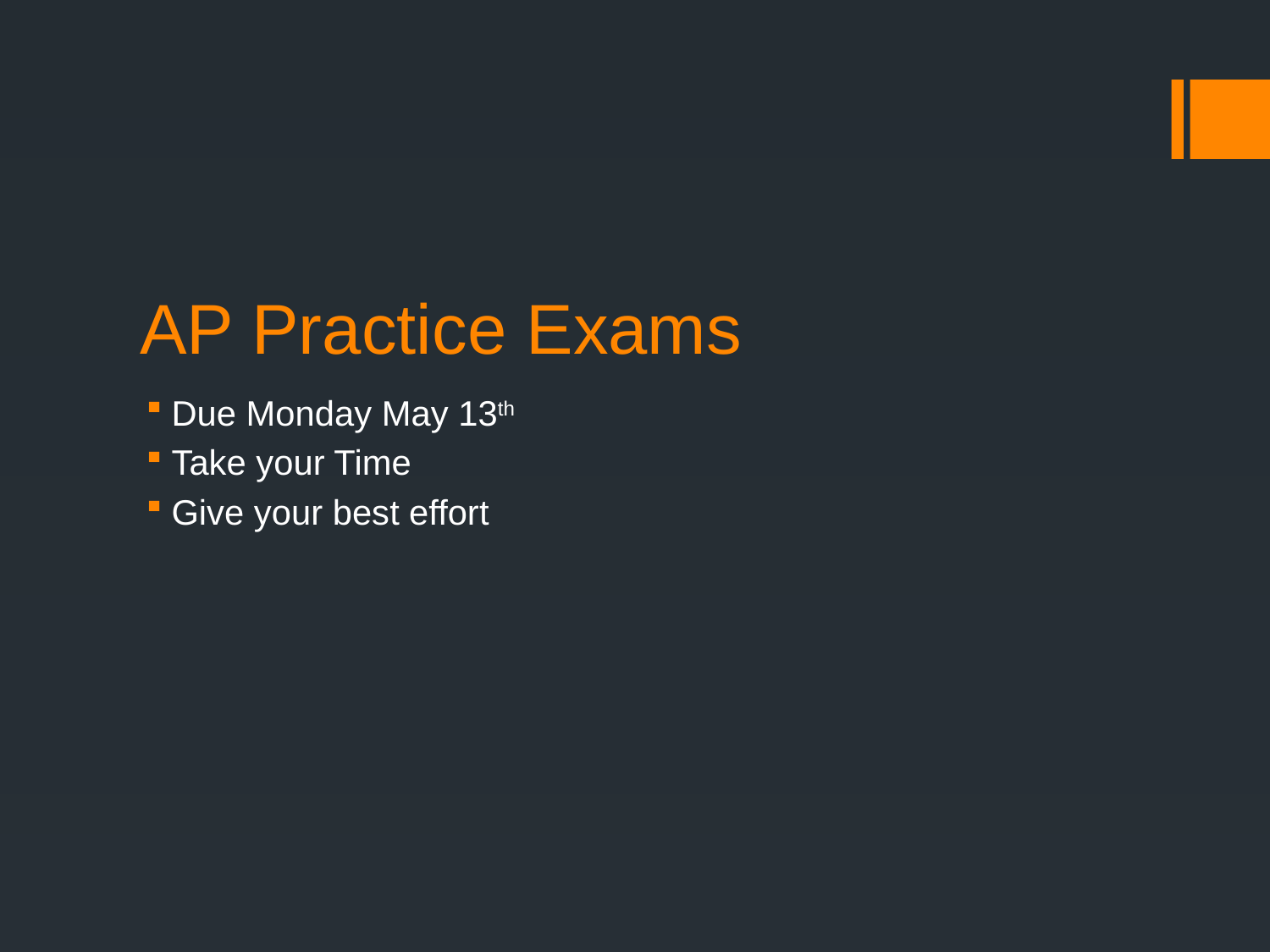

# AP Practice Exams
Due Monday May 13th
Take your Time
Give your best effort